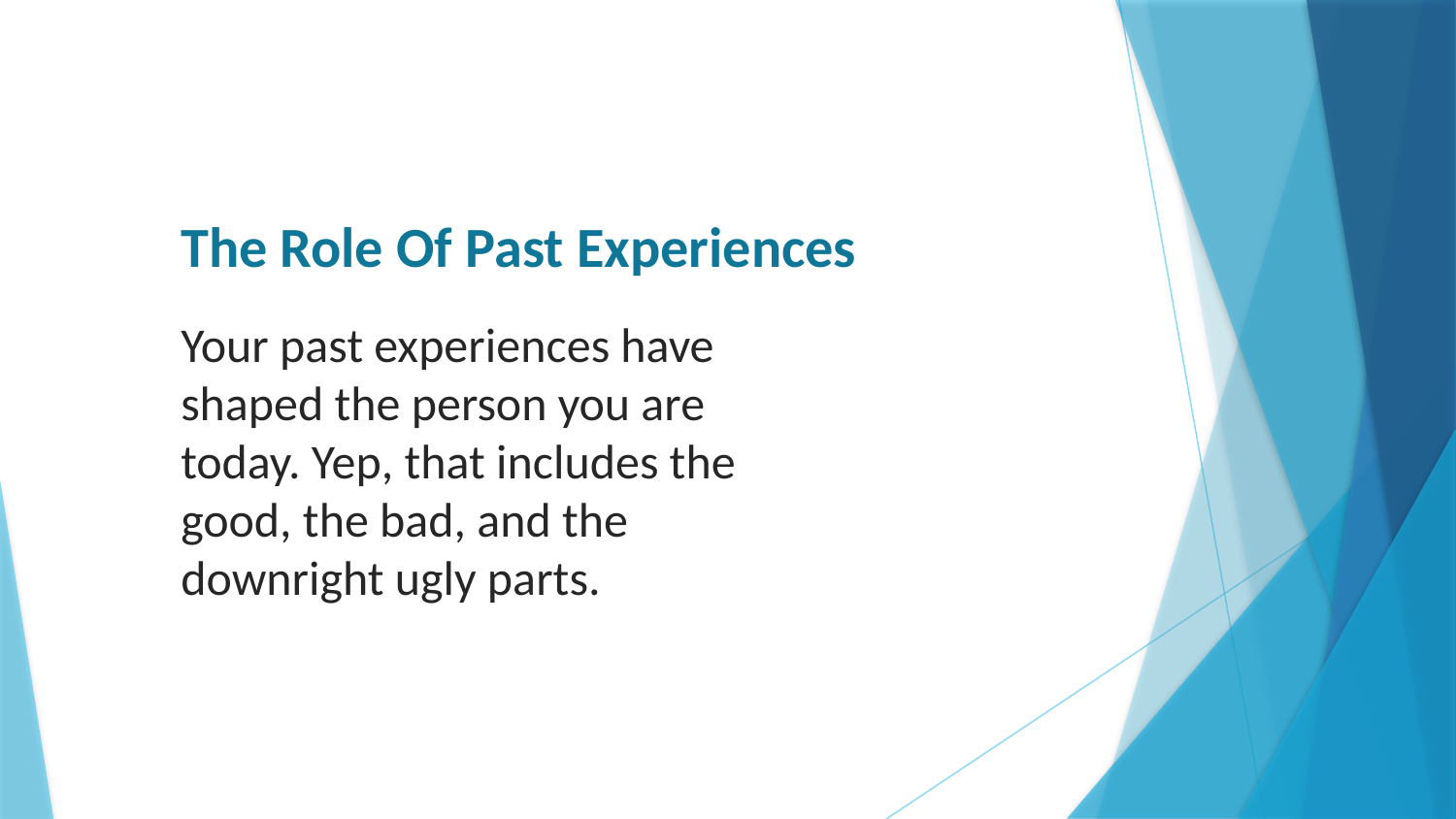

# The Role Of Past Experiences
Your past experiences have shaped the person you are today. Yep, that includes the good, the bad, and the downright ugly parts.